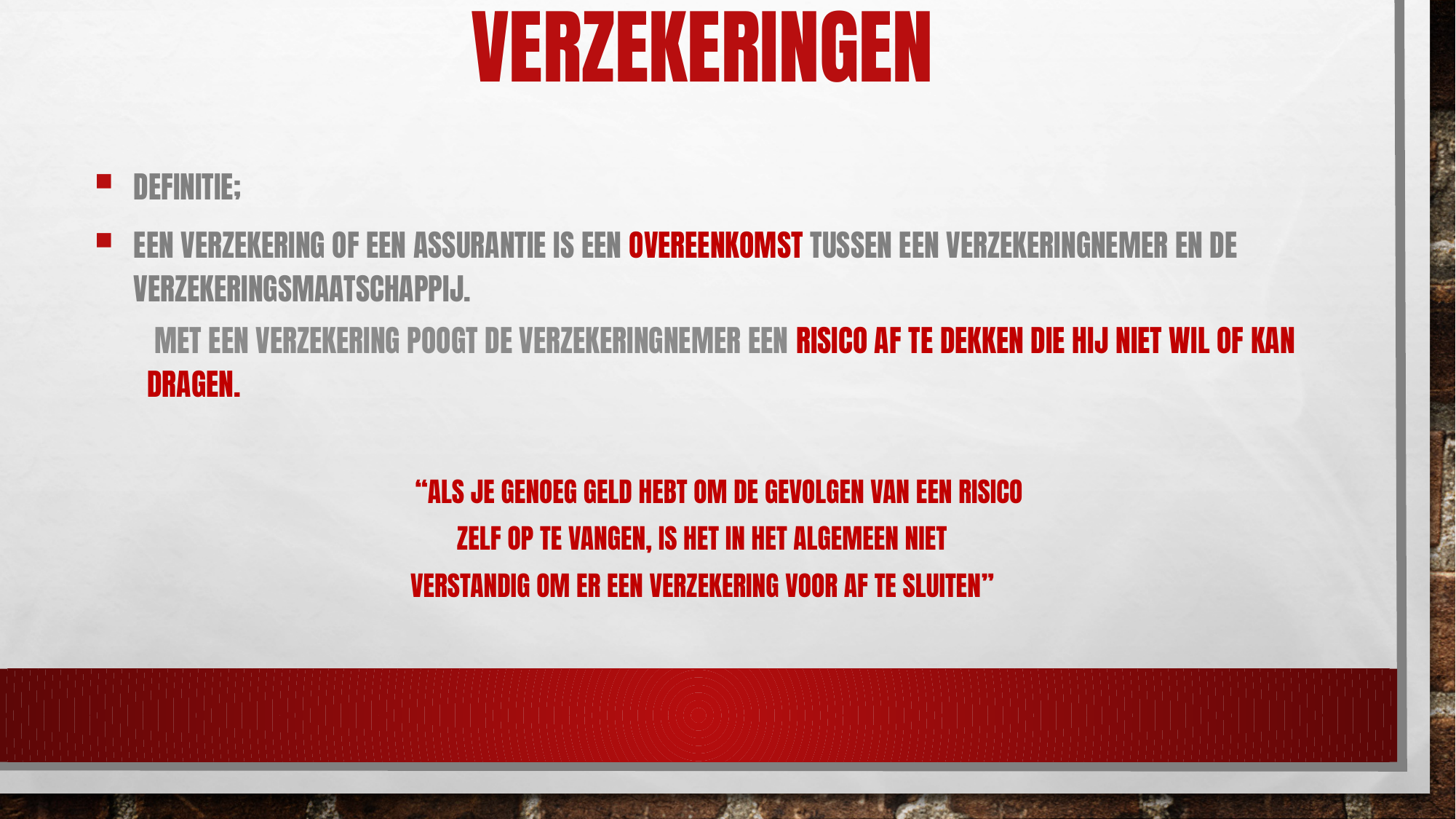

# verzekeringen

Definitie;
Een verzekering of een assurantie is een overeenkomst tussen een verzekeringnemer en de verzekeringsmaatschappij.
 Met een verzekering poogt de verzekeringnemer een risico af te dekken die hij niet wil of kan dragen.

“Als je genoeg geld hebt om de gevolgen van een risico
 zelf op te vangen, is het in het algemeen niet
verstandig om er een verzekering voor af te sluiten”